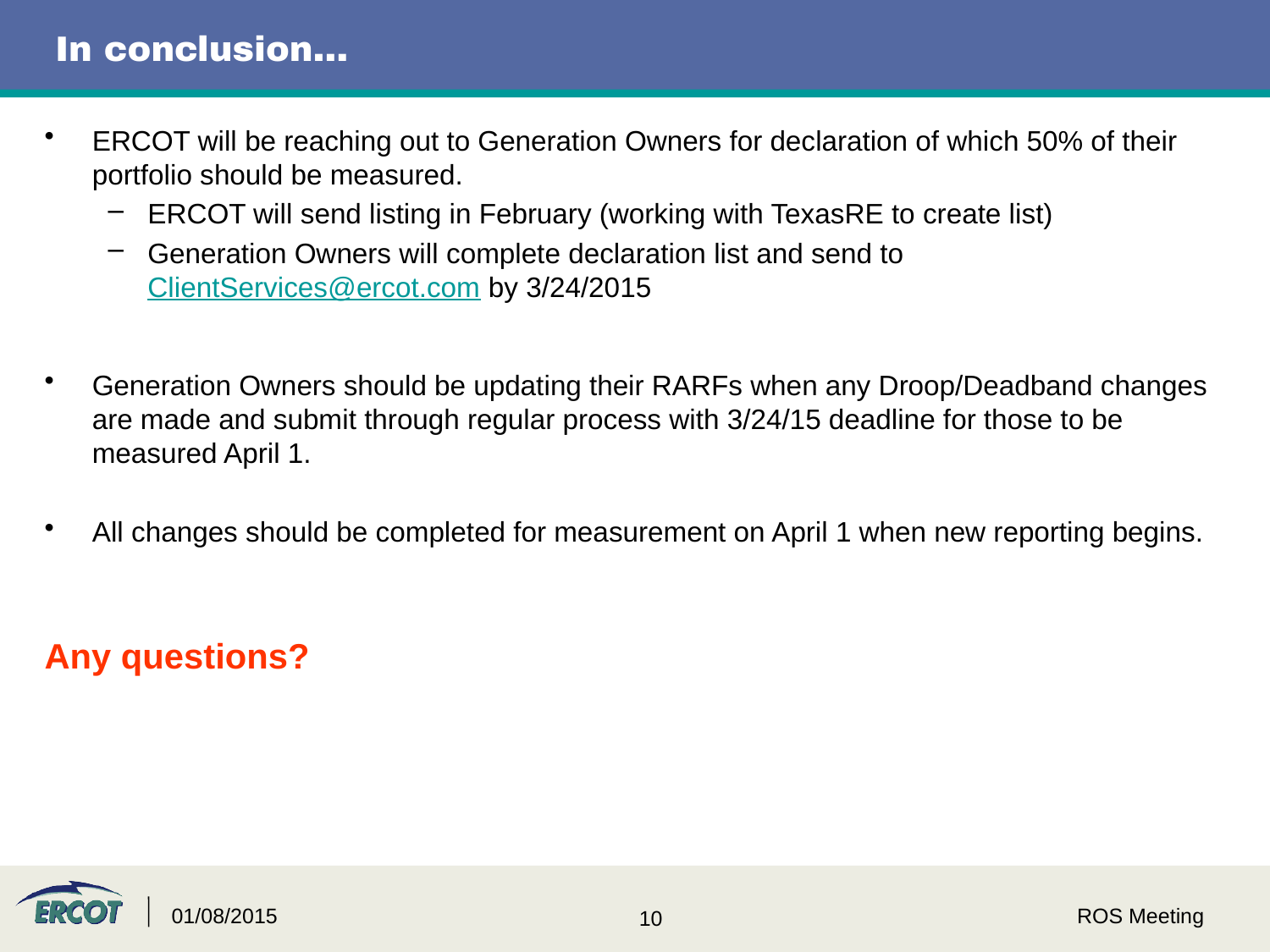

# In conclusion…
ERCOT will be reaching out to Generation Owners for declaration of which 50% of their portfolio should be measured.
ERCOT will send listing in February (working with TexasRE to create list)
Generation Owners will complete declaration list and send to ClientServices@ercot.com by 3/24/2015

Generation Owners should be updating their RARFs when any Droop/Deadband changes are made and submit through regular process with 3/24/15 deadline for those to be measured April 1.

All changes should be completed for measurement on April 1 when new reporting begins.

Any questions?
01/08/2015
ROS Meeting